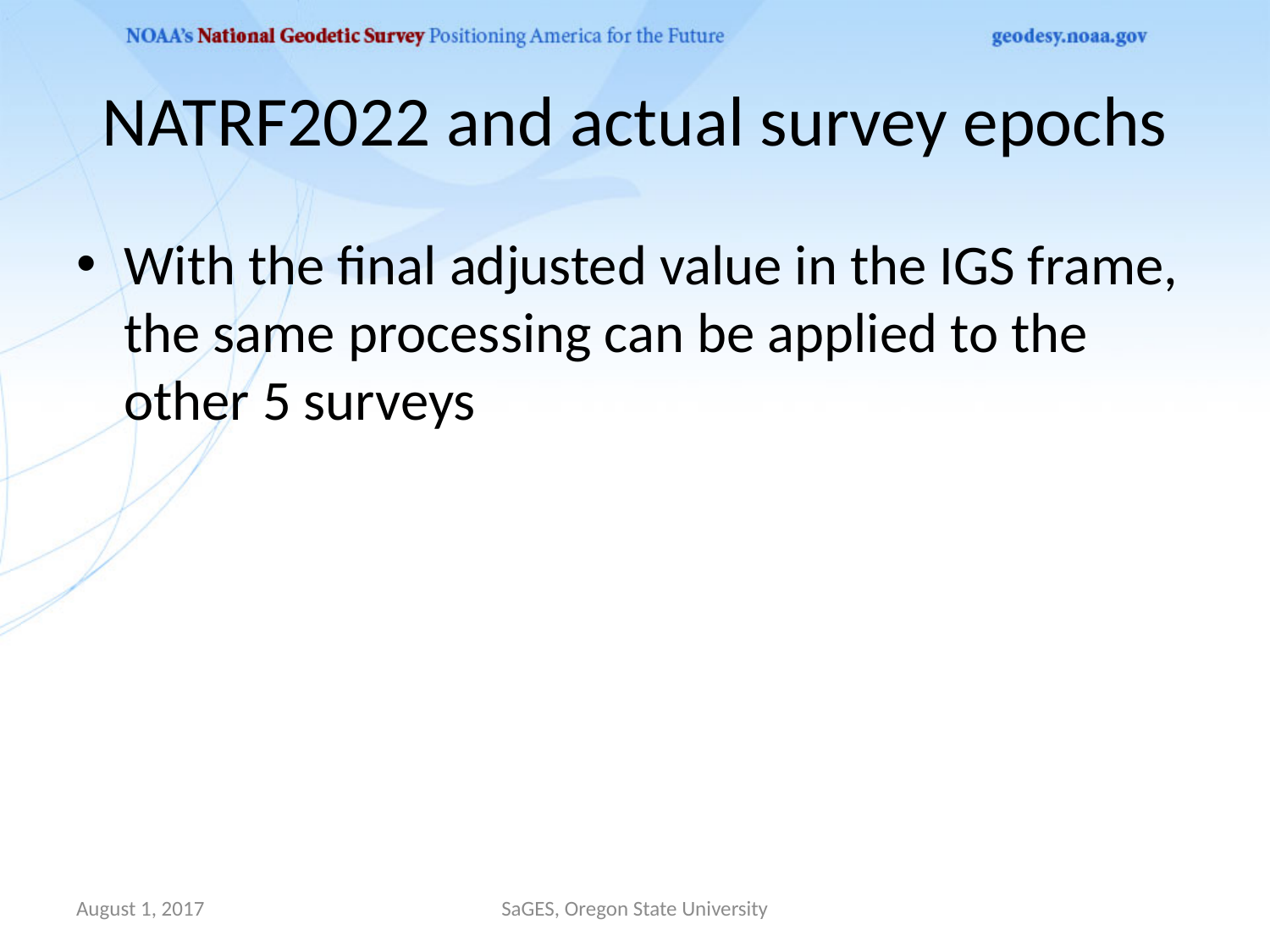

# NATRF2022 and actual survey epochs
With the final adjusted value in the IGS frame, the same processing can be applied to the other 5 surveys
August 1, 2017
SaGES, Oregon State University